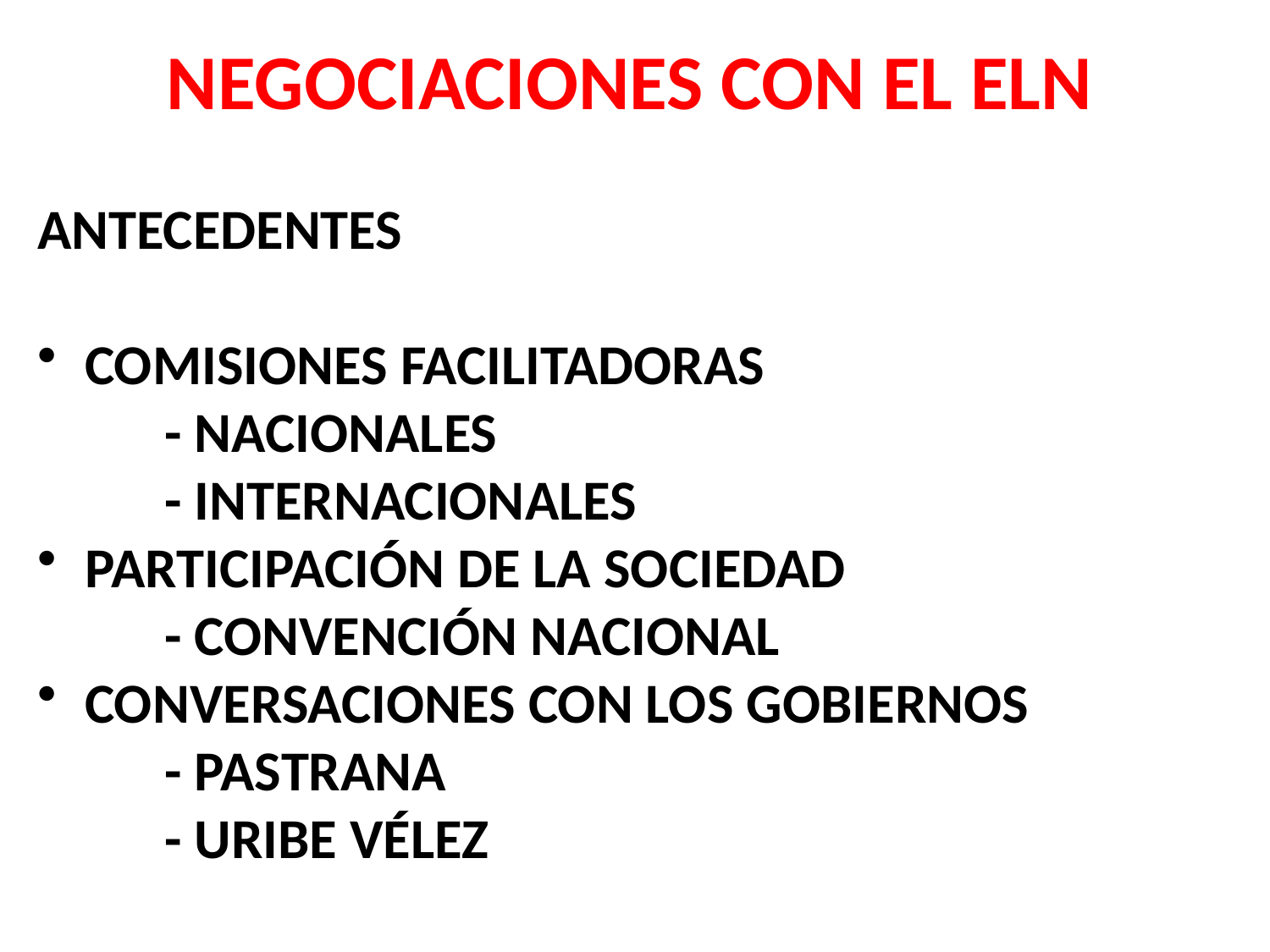

NEGOCIACIONES CON EL ELN

ANTECEDENTES

COMISIONES FACILITADORAS
	- NACIONALES
	- INTERNACIONALES
PARTICIPACIÓN DE LA SOCIEDAD
	- CONVENCIÓN NACIONAL
CONVERSACIONES CON LOS GOBIERNOS
	- PASTRANA
	- URIBE VÉLEZ